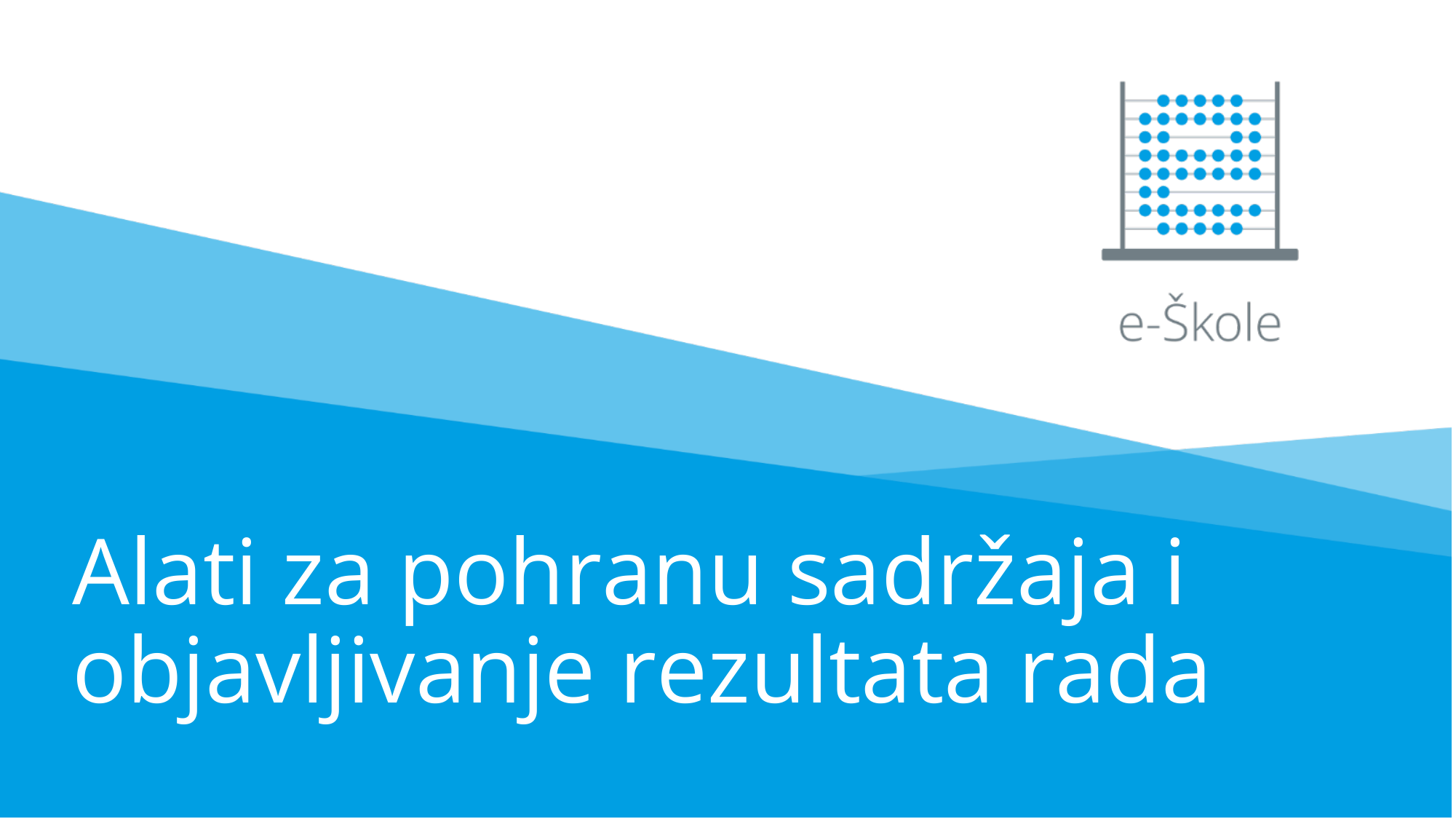

# Alati za pohranu sadržaja i objavljivanje rezultata rada